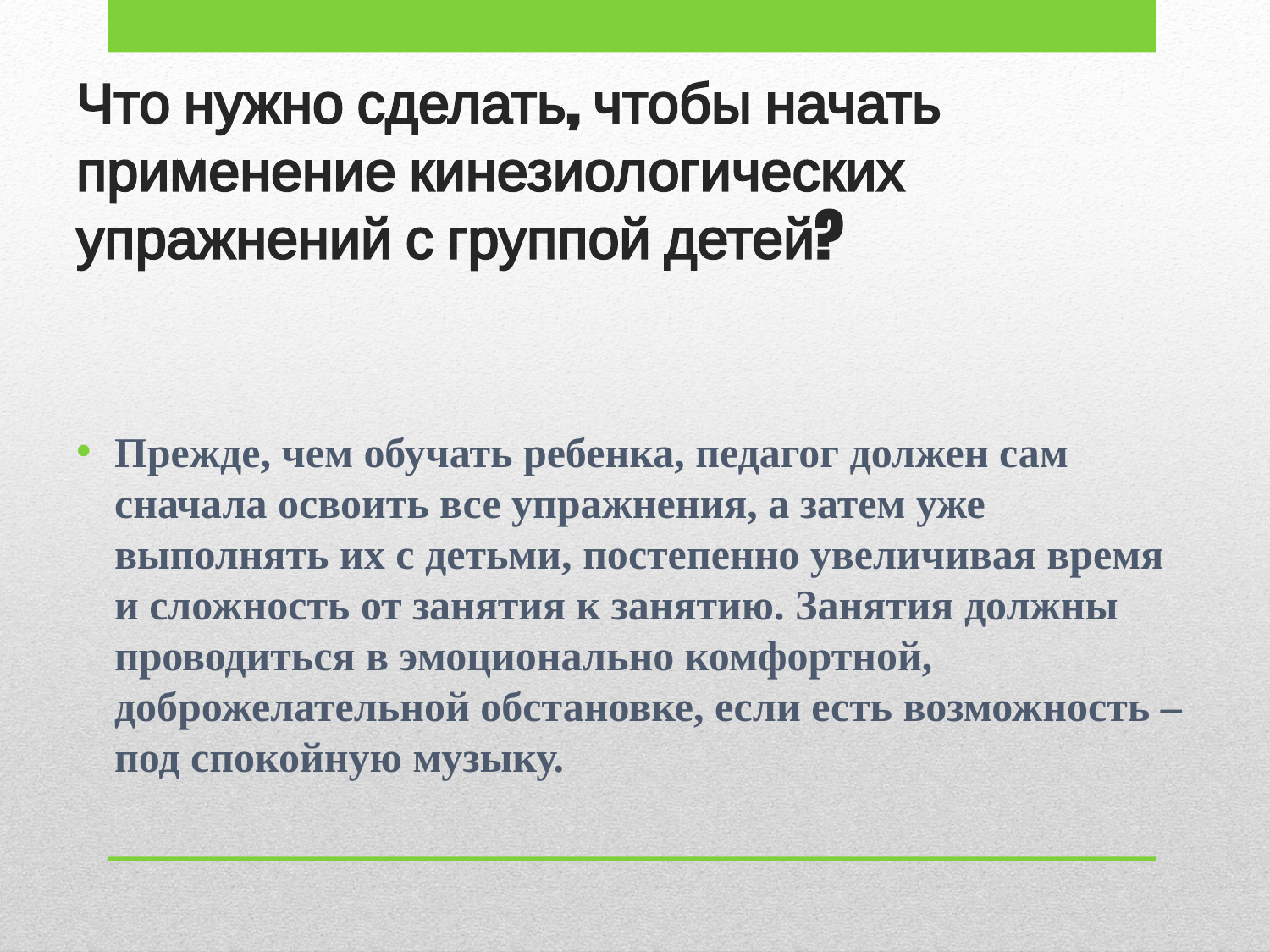

# Что нужно сделать, чтобы начать применение кинезиологических упражнений с группой детей?
Прежде, чем обучать ребенка, педагог должен сам сначала освоить все упражнения, а затем уже выполнять их с детьми, постепенно увеличивая время и сложность от занятия к занятию. Занятия должны проводиться в эмоционально комфортной, доброжелательной обстановке, если есть возможность – под спокойную музыку.